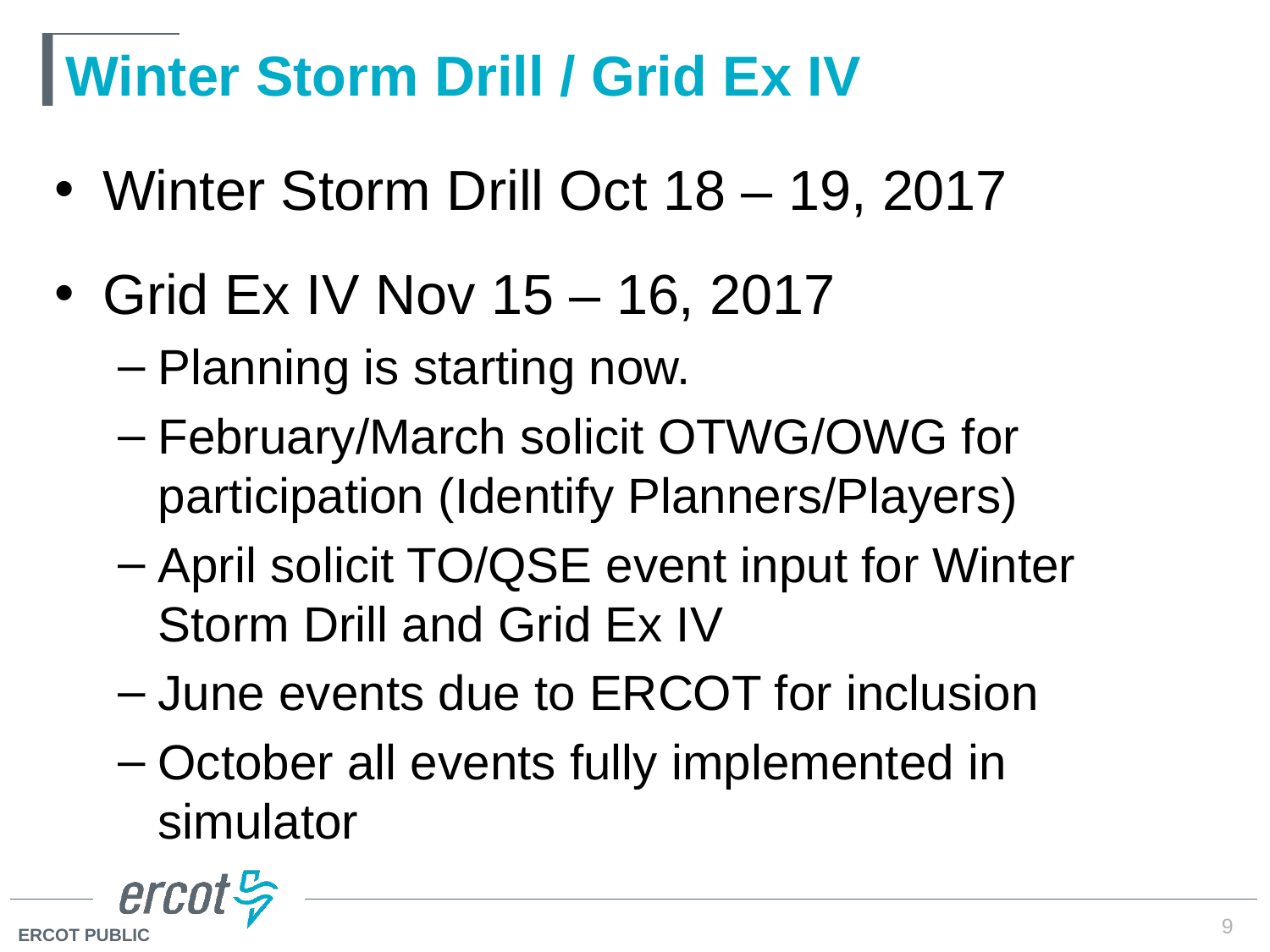

# Winter Storm Drill / Grid Ex IV
Winter Storm Drill Oct 18 – 19, 2017

Grid Ex IV Nov 15 – 16, 2017
Planning is starting now.
February/March solicit OTWG/OWG for participation (Identify Planners/Players)
April solicit TO/QSE event input for Winter Storm Drill and Grid Ex IV
June events due to ERCOT for inclusion
October all events fully implemented in simulator
9